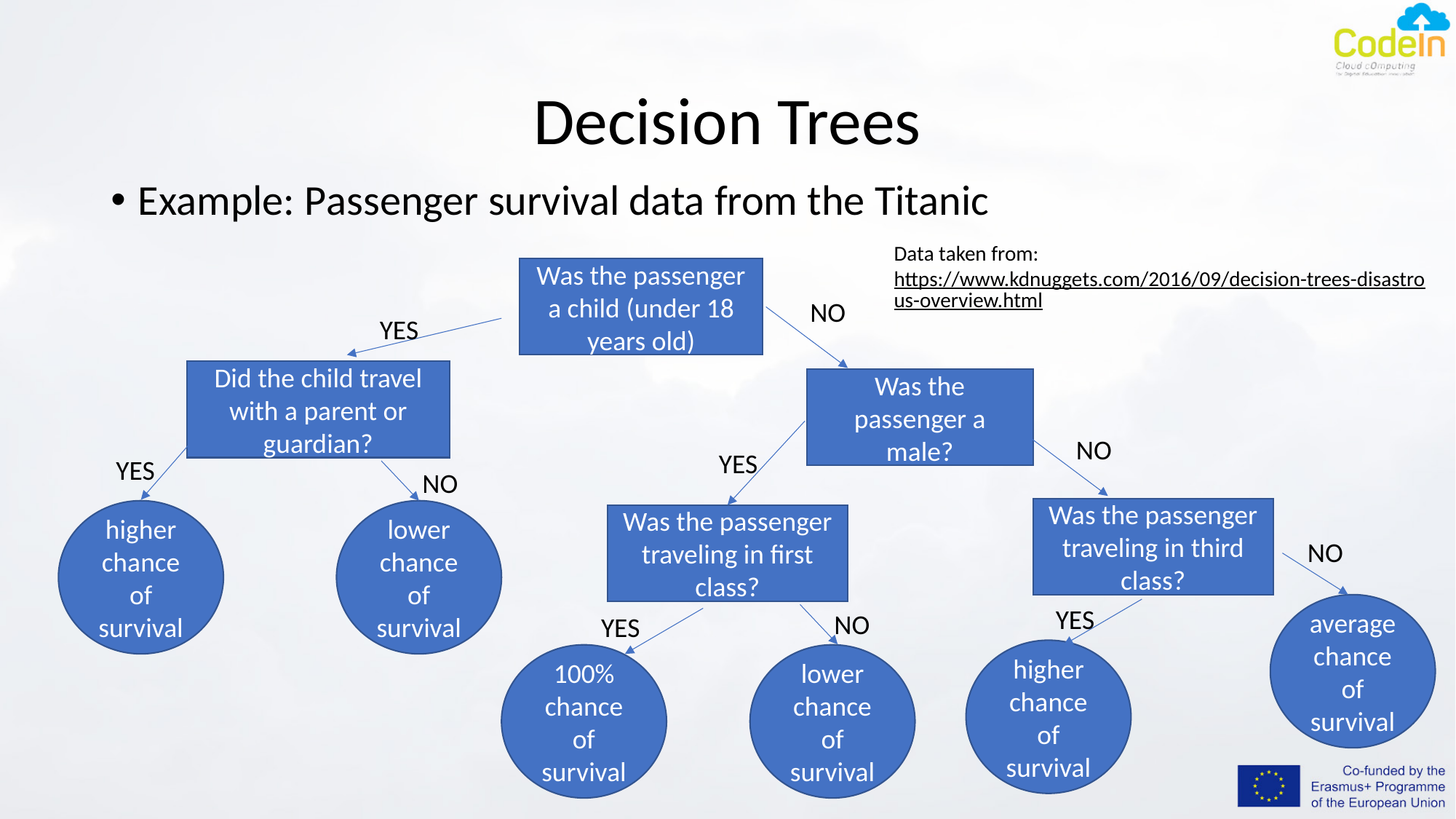

# Decision Trees
Example: Passenger survival data from the Titanic
Data taken from:
https://www.kdnuggets.com/2016/09/decision-trees-disastrous-overview.html
Was the passenger a child (under 18 years old)
NO
YES
Did the child travel with a parent or guardian?
Was the passenger a male?
NO
YES
YES
NO
Was the passenger traveling in third class?
higher chance of survival
lower chance of survival
Was the passenger traveling in first class?
NO
average chance of survival
YES
NO
YES
higher chance of survival
100% chance of survival
lower chance of survival